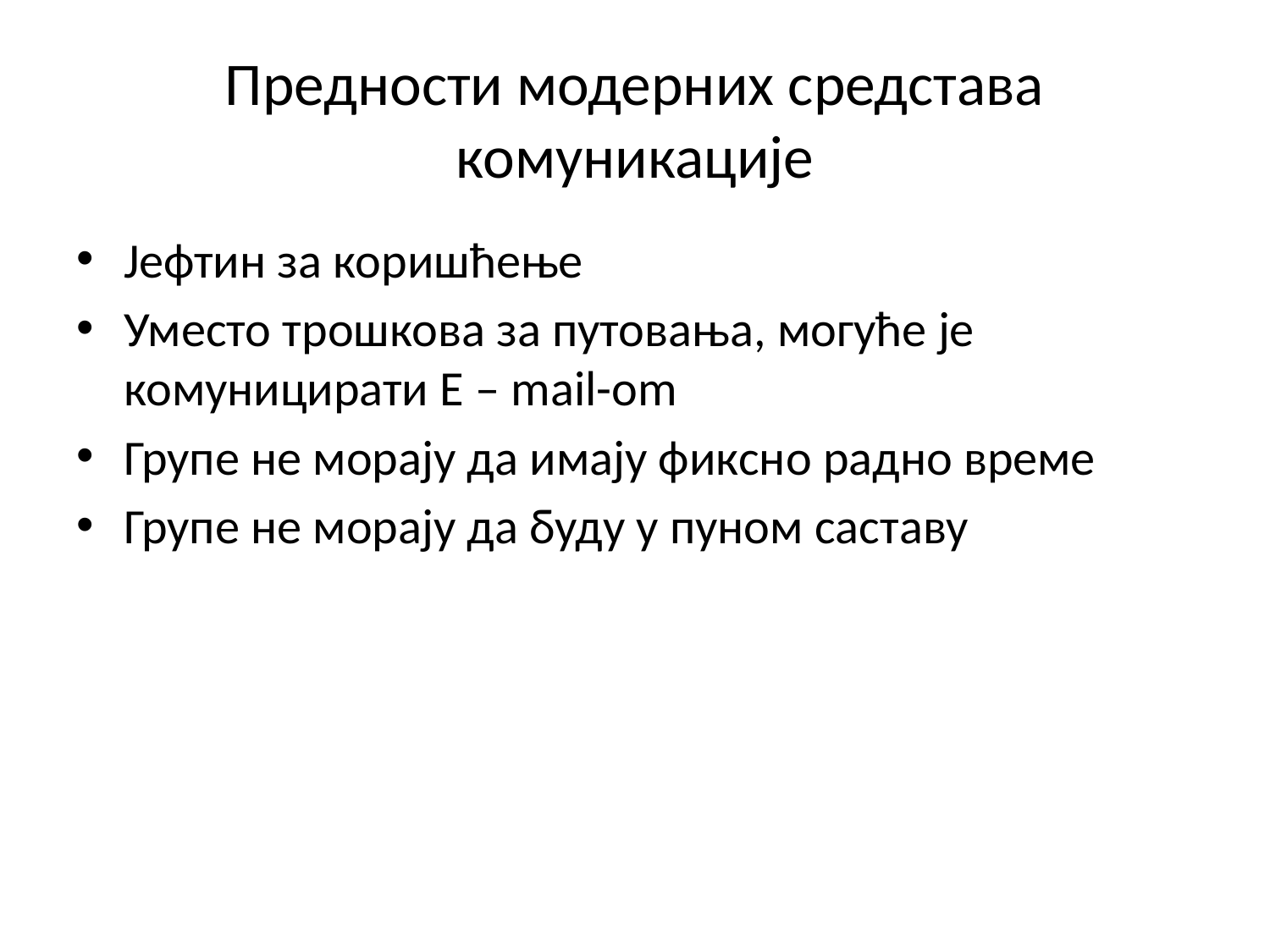

# Предности модерних средстава комуникације
Јефтин за коришћење
Уместо трошкова за путовања, могуће је комуницирати Е – mail-om
Групе не морају да имају фиксно радно време
Групе не морају да буду у пуном саставу